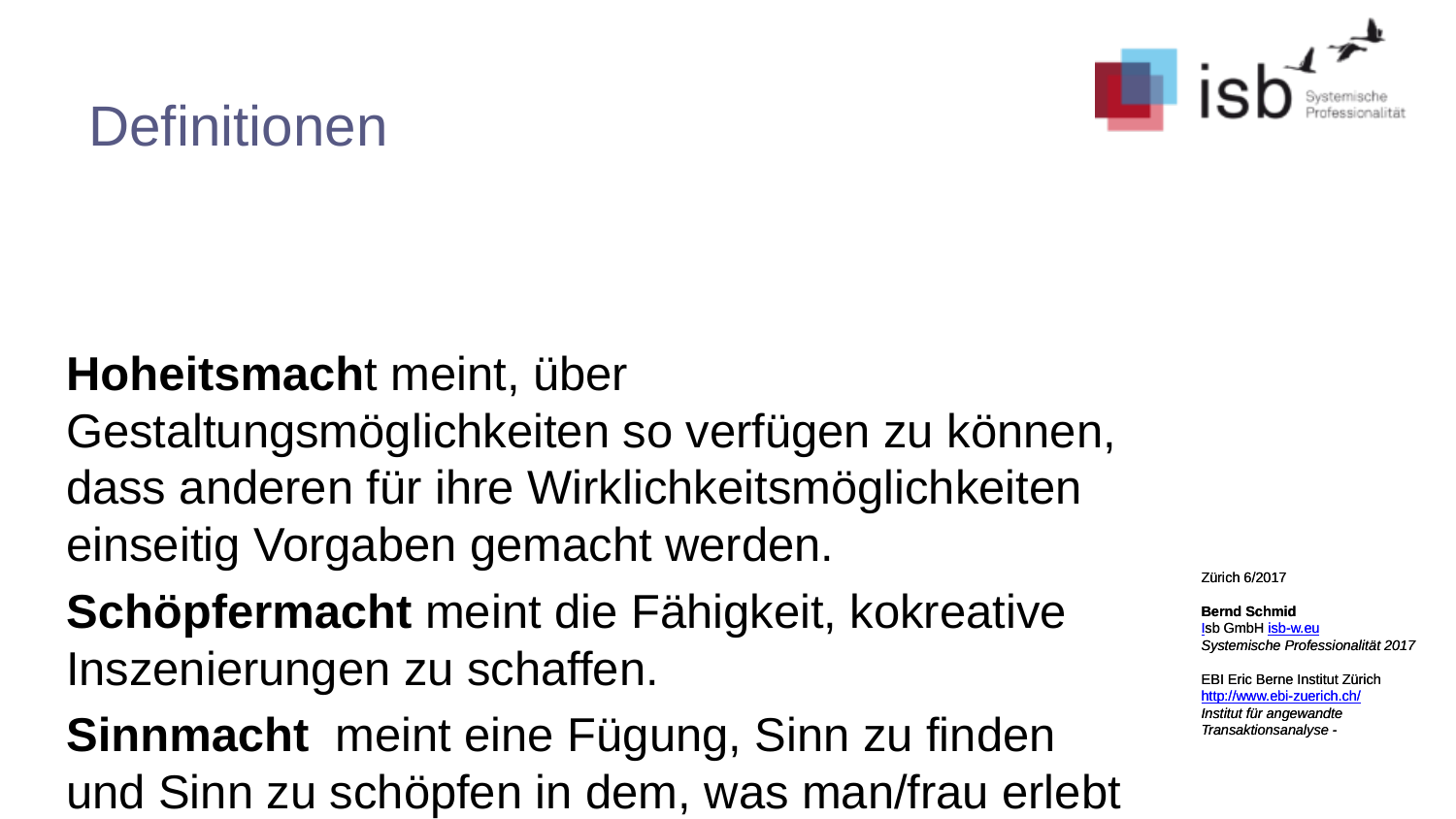

# Definitionen

Hoheitsmacht meint, über Gestaltungsmöglichkeiten so verfügen zu können, dass anderen für ihre Wirklichkeitsmöglichkeiten einseitig Vorgaben gemacht werden.
Schöpfermacht meint die Fähigkeit, kokreative Inszenierungen zu schaffen.
Sinnmacht  meint eine Fügung, Sinn zu finden und Sinn zu schöpfen in dem, was man/frau erlebt und gestaltet

Zürich 6/2017
Bernd Schmid
Isb GmbH isb-w.eu
Systemische Professionalität 2017

EBI Eric Berne Institut Zürich
http://www.ebi-zuerich.ch/
Institut für angewandte Transaktionsanalyse -